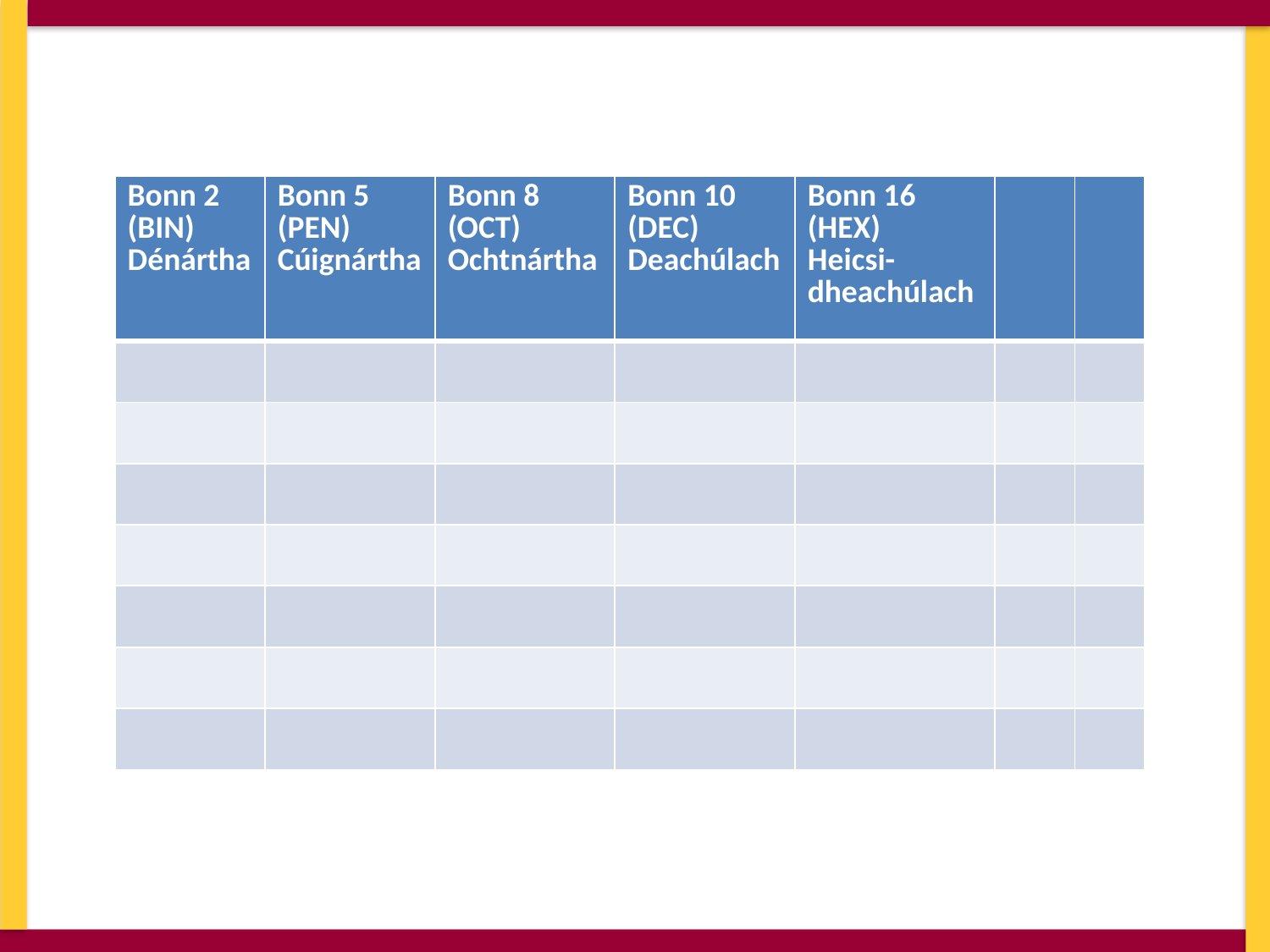

| Bonn 2 (BIN) Dénártha | Bonn 5 (PEN) Cúignártha | Bonn 8 (OCT) Ochtnártha | Bonn 10 (DEC) Deachúlach | Bonn 16 (HEX) Heicsi-dheachúlach |  |  |
| --- | --- | --- | --- | --- | --- | --- |
|  |  |  |  |  |  |  |
|  |  |  |  |  |  |  |
|  |  |  |  |  |  |  |
|  |  |  |  |  |  |  |
|  |  |  |  |  |  |  |
|  |  |  |  |  |  |  |
|  |  |  |  |  |  |  |
#